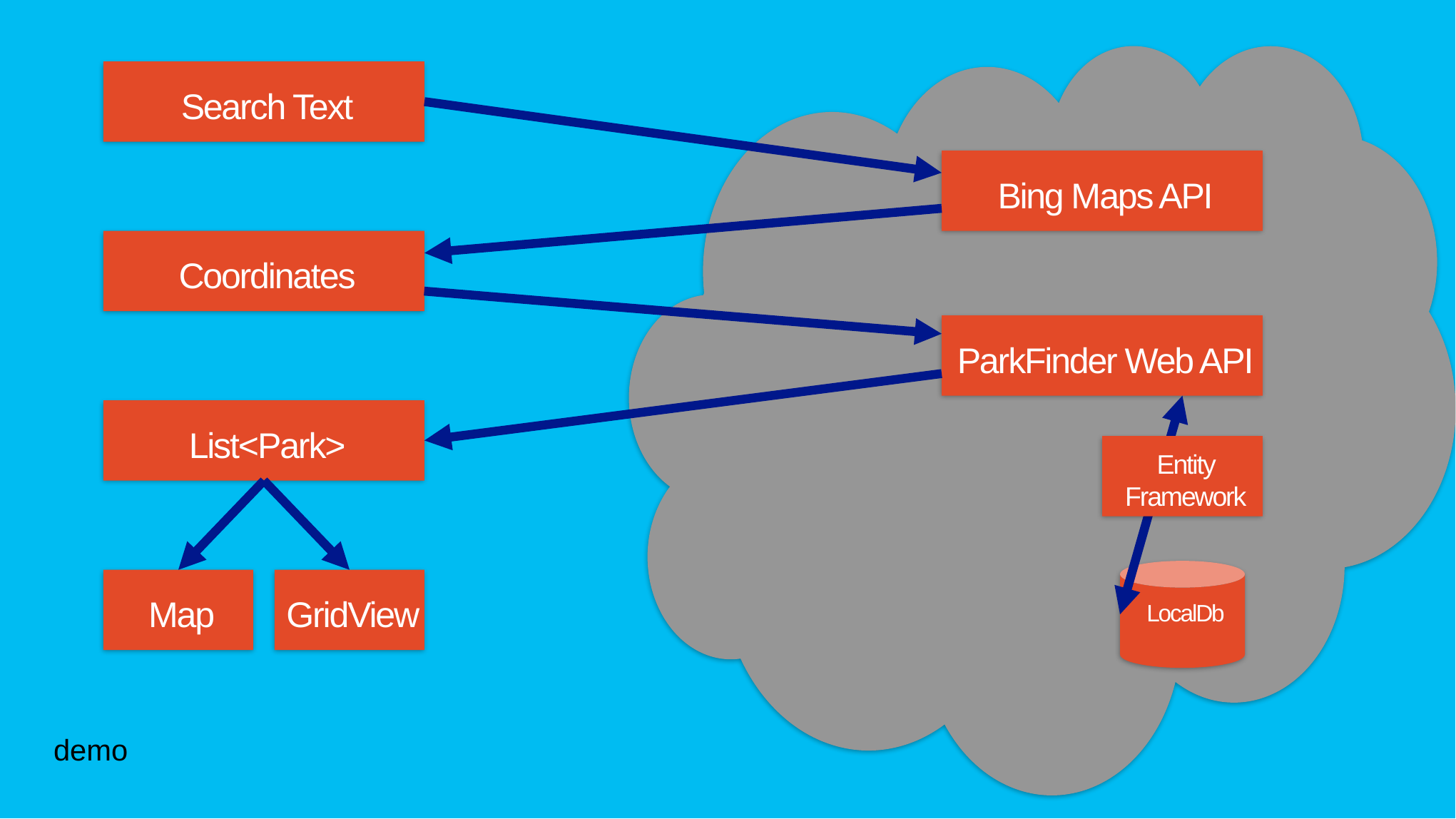

Search Text
Bing Maps API
Coordinates
ParkFinder Web API
List<Park>
Entity Framework
LocalDb
Map
GridView
demo